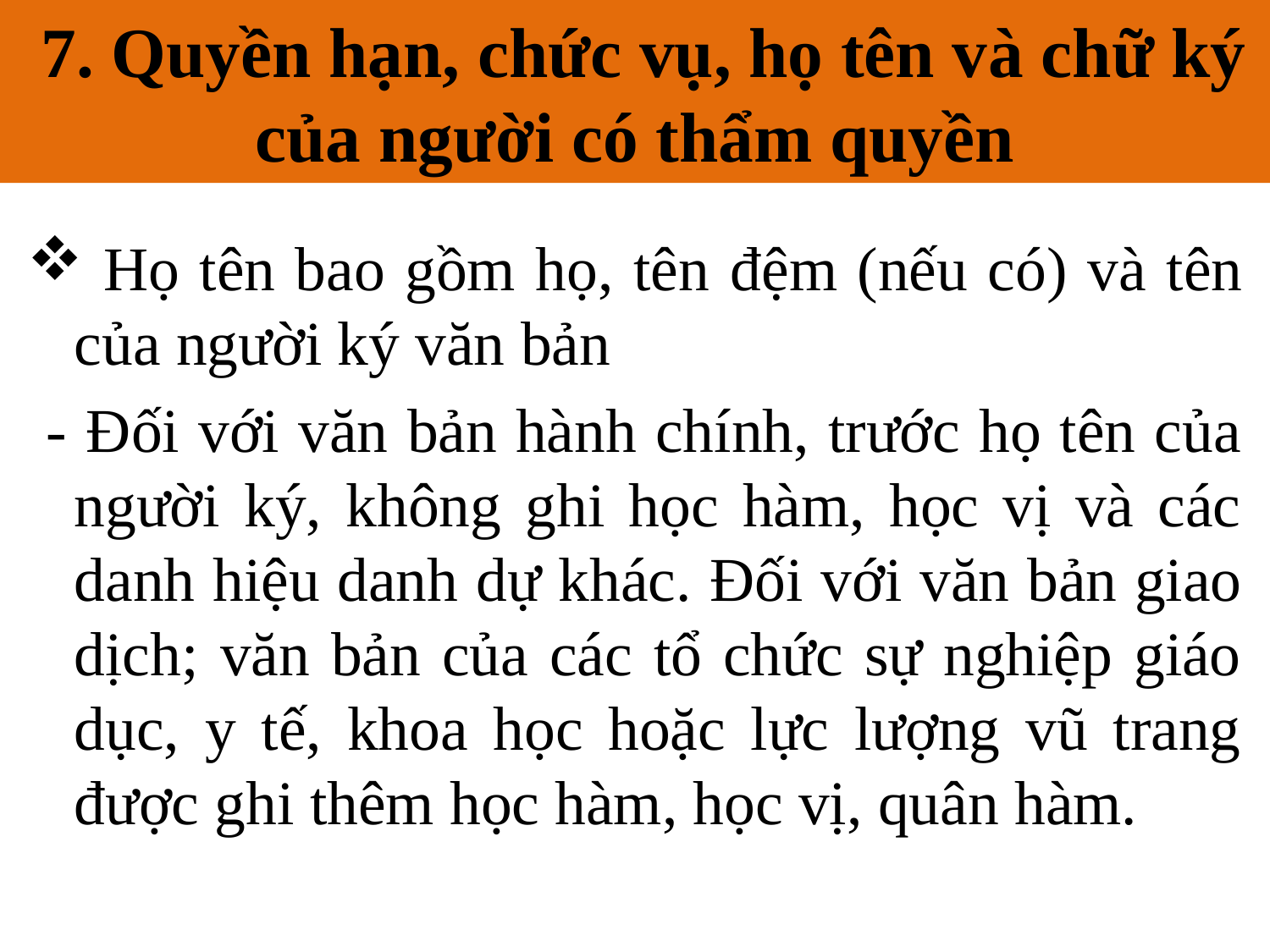

7. Quyền hạn, chức vụ, họ tên và chữ ký của người có thẩm quyền
# 7. Quyền hạn, chức vụ, họ tên và chữ ký của người có thẩm quyền
 Họ tên bao gồm họ, tên đệm (nếu có) và tên của người ký văn bản
 - Đối với văn bản hành chính, trước họ tên của người ký, không ghi học hàm, học vị và các danh hiệu danh dự khác. Đối với văn bản giao dịch; văn bản của các tổ chức sự nghiệp giáo dục, y tế, khoa học hoặc lực lượng vũ trang được ghi thêm học hàm, học vị, quân hàm.